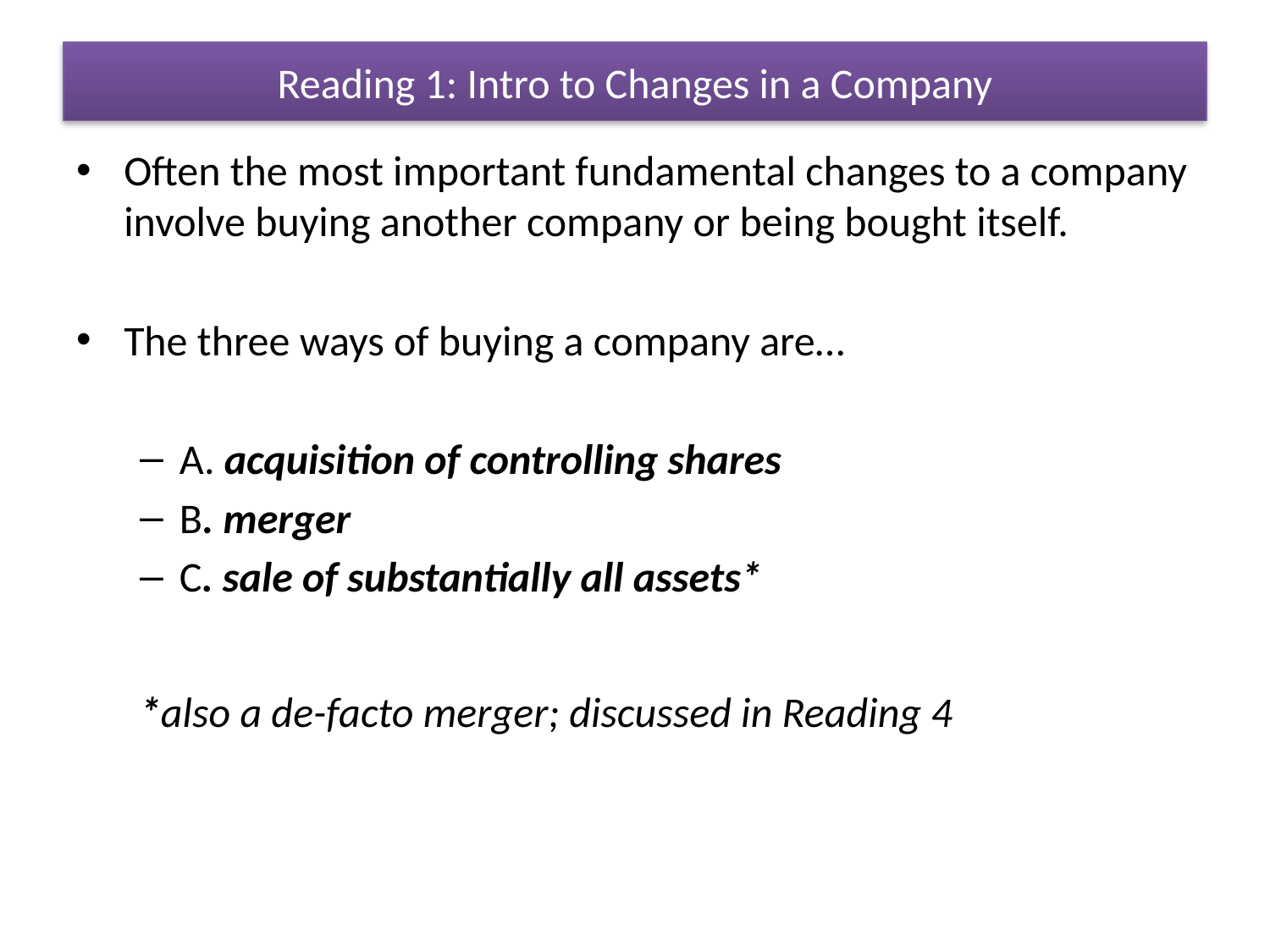

# Reading 1: Intro to Changes in a Company
Often the most important fundamental changes to a company involve buying another company or being bought itself.

The three ways of buying a company are…

A. acquisition of controlling shares
B. merger
C. sale of substantially all assets*

*also a de-facto merger; discussed in Reading 4